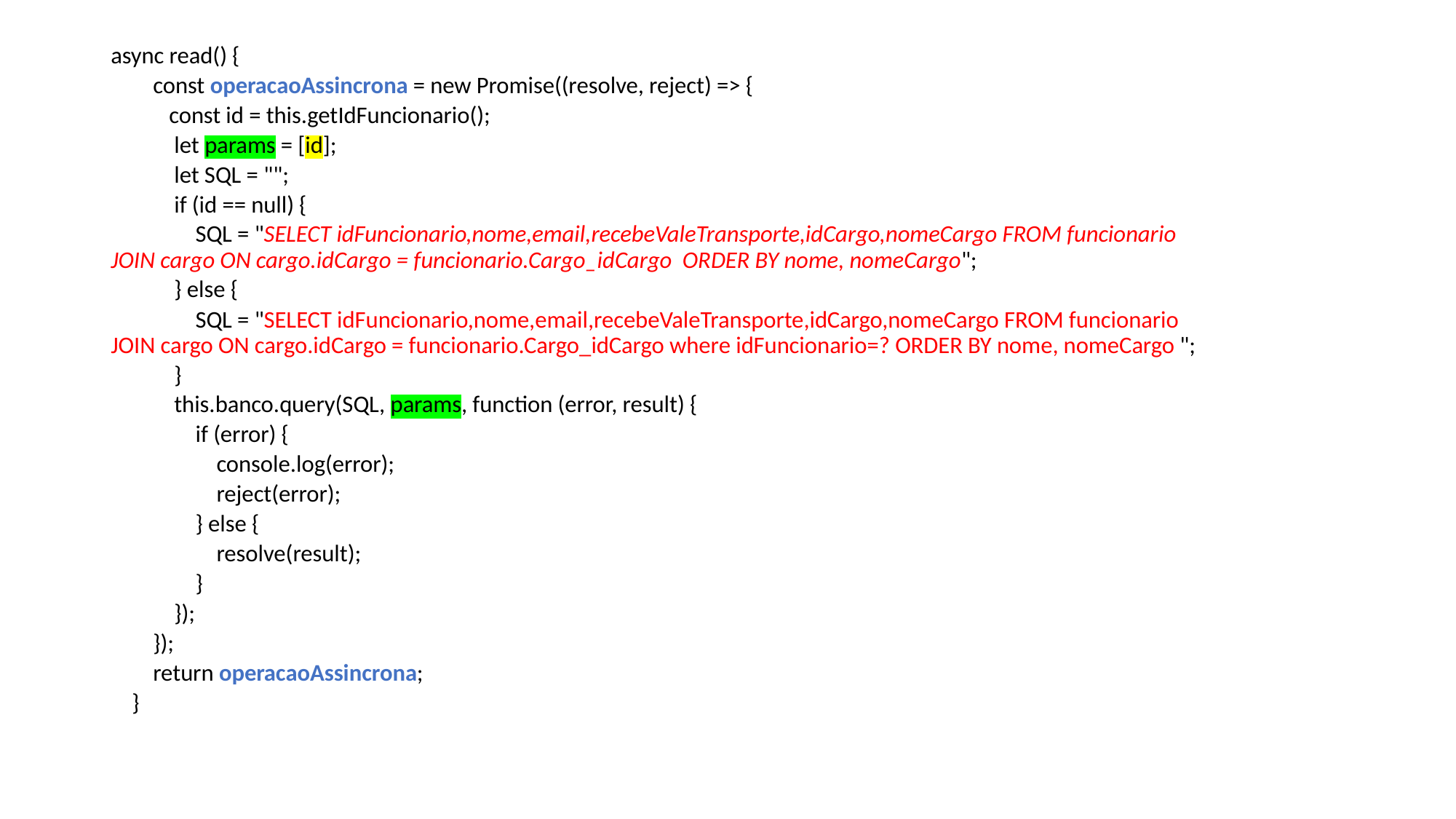

async read() {
        const operacaoAssincrona = new Promise((resolve, reject) => {
           const id = this.getIdFuncionario();
            let params = [id];
            let SQL = "";
            if (id == null) {
                SQL = "SELECT idFuncionario,nome,email,recebeValeTransporte,idCargo,nomeCargo FROM funcionario JOIN cargo ON cargo.idCargo = funcionario.Cargo_idCargo  ORDER BY nome, nomeCargo";
            } else {
                SQL = "SELECT idFuncionario,nome,email,recebeValeTransporte,idCargo,nomeCargo FROM funcionario JOIN cargo ON cargo.idCargo = funcionario.Cargo_idCargo where idFuncionario=? ORDER BY nome, nomeCargo ";
            }
            this.banco.query(SQL, params, function (error, result) {
                if (error) {
                    console.log(error);
                    reject(error);
                } else {
                    resolve(result);
                }
            });
        });
        return operacaoAssincrona;
    }